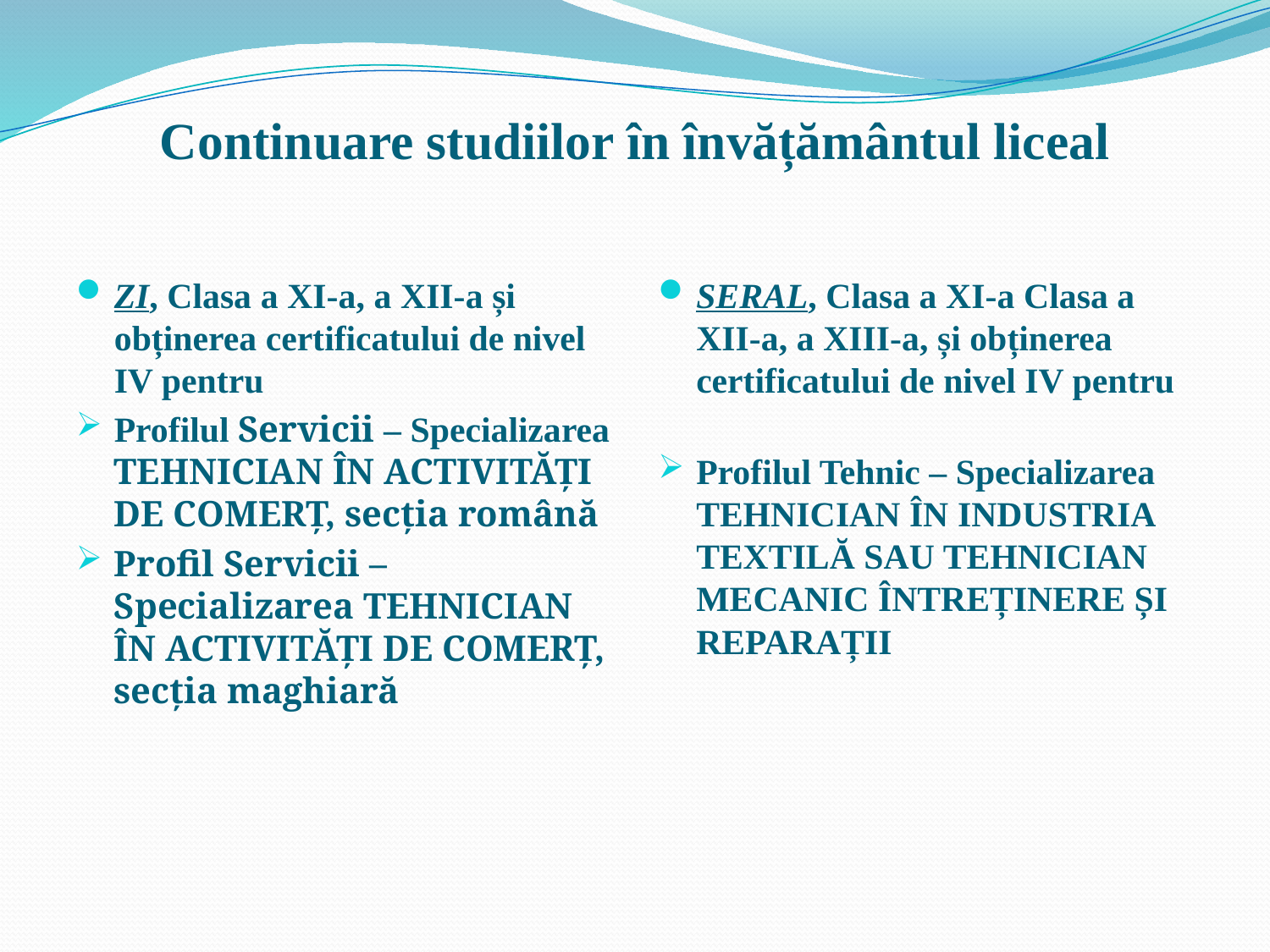

# Continuare studiilor în învățământul liceal
ZI, Clasa a XI-a, a XII-a și obținerea certificatului de nivel IV pentru
Profilul Servicii – Specializarea TEHNICIAN ÎN ACTIVITĂȚI DE COMERȚ, secția română
Profil Servicii – Specializarea TEHNICIAN ÎN ACTIVITĂȚI DE COMERȚ, secția maghiară
SERAL, Clasa a XI-a Clasa a XII-a, a XIII-a, și obținerea certificatului de nivel IV pentru
Profilul Tehnic – Specializarea TEHNICIAN ÎN INDUSTRIA TEXTILĂ SAU TEHNICIAN MECANIC ÎNTREȚINERE ȘI REPARAȚII